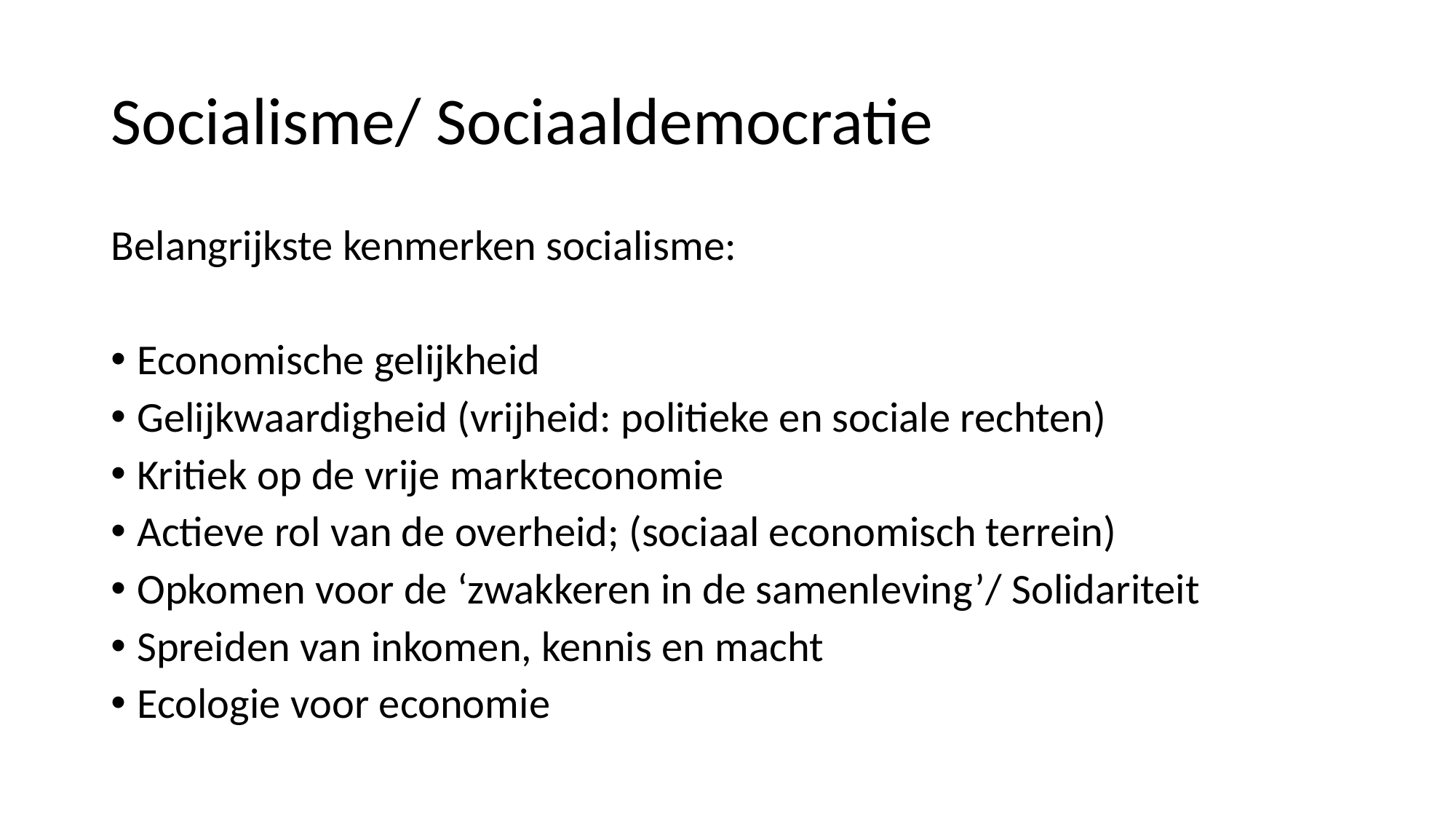

# Socialisme/ Sociaaldemocratie
Belangrijkste kenmerken socialisme:

Economische gelijkheid
Gelijkwaardigheid (vrijheid: politieke en sociale rechten)
Kritiek op de vrije markteconomie
Actieve rol van de overheid; (sociaal economisch terrein)
Opkomen voor de ‘zwakkeren in de samenleving’/ Solidariteit
Spreiden van inkomen, kennis en macht
Ecologie voor economie